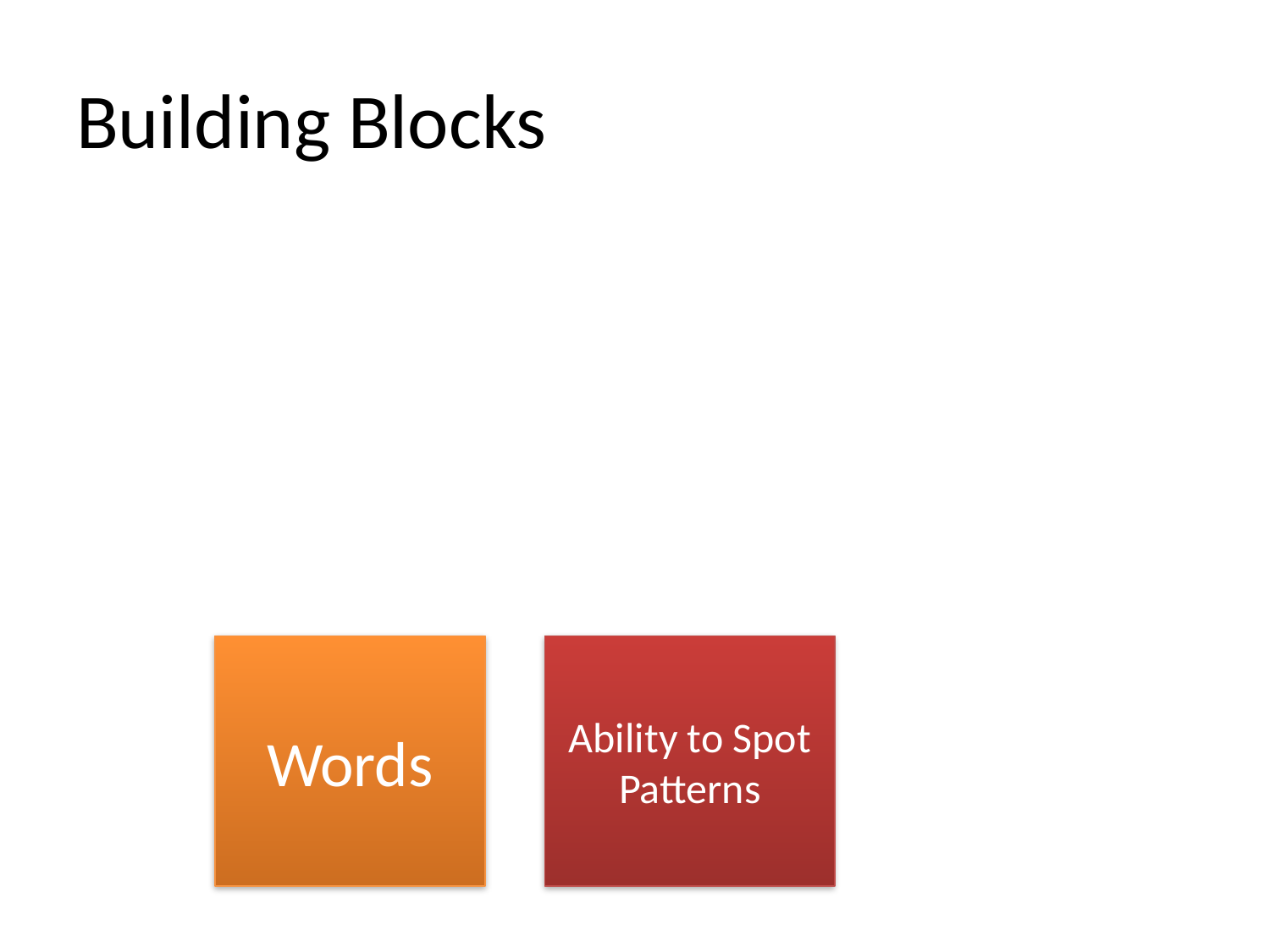

# Building Blocks
Words
Ability to Spot Patterns